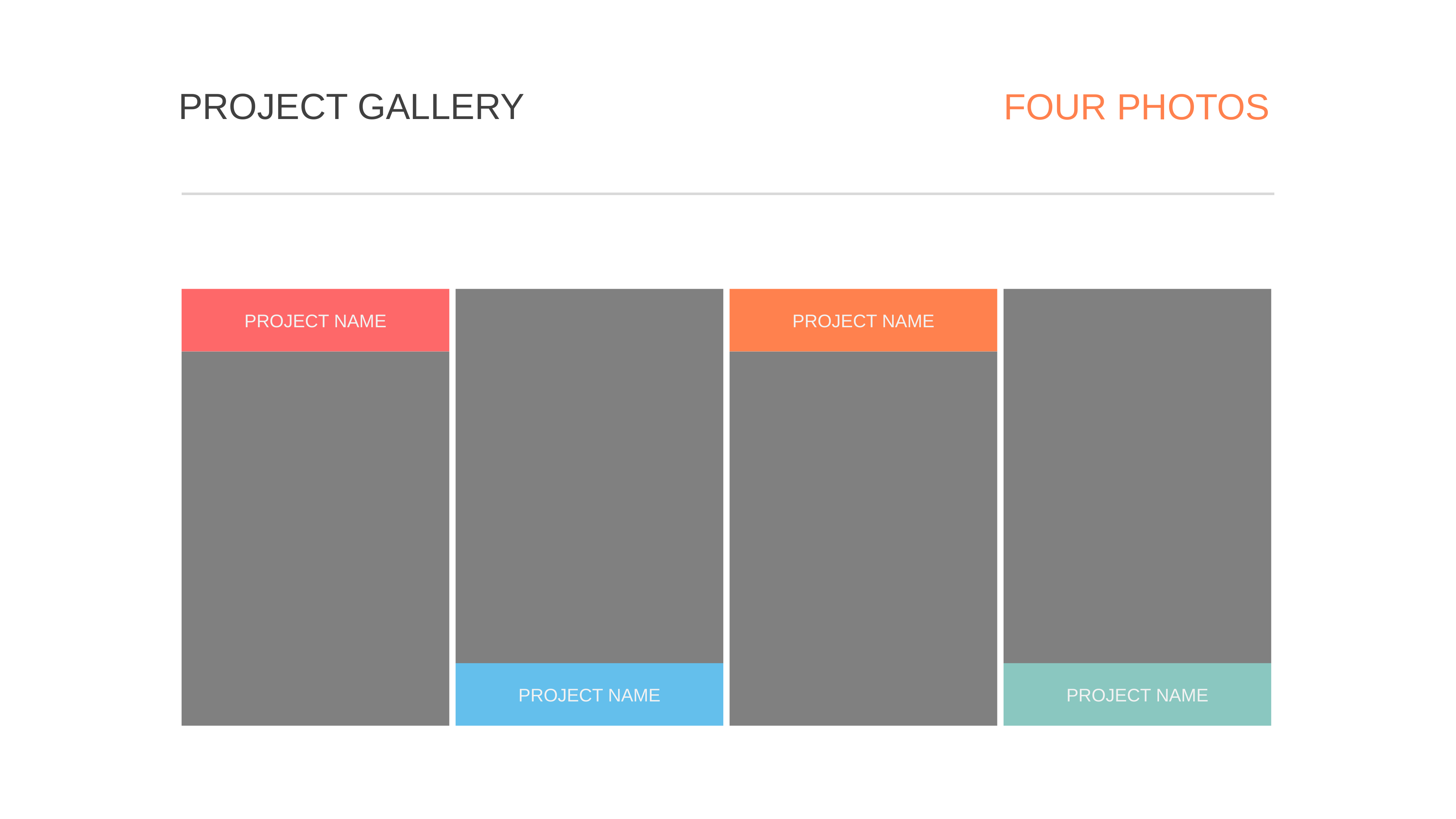

PROJECT GALLERY
FOUR PHOTOS

PROJECT NAME
PROJECT NAME

PROJECT NAME
PROJECT NAME